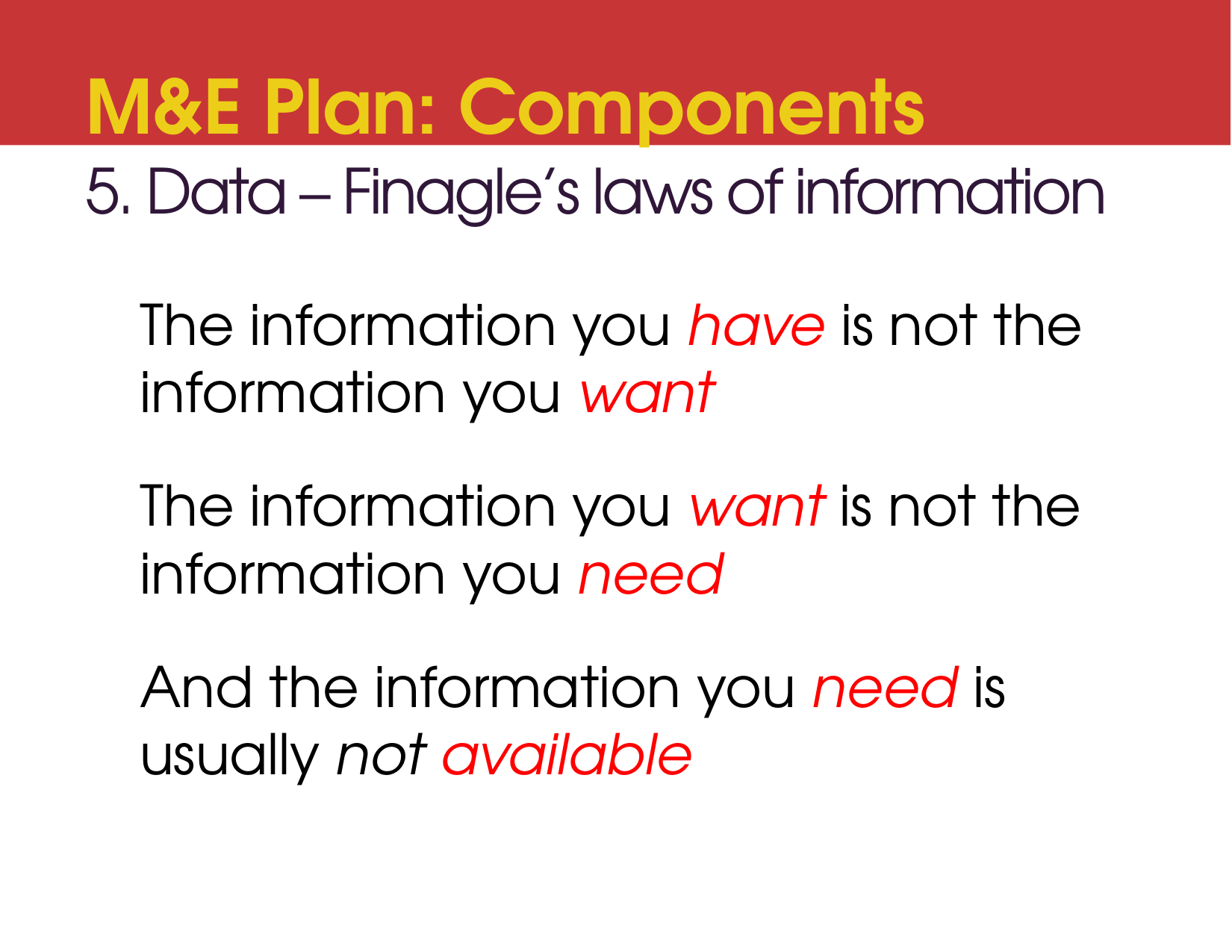

# M&E Plan: Components 5. Data – Finagle’s laws of information
The information you have is not the information you want
The information you want is not the information you need
And the information you need is usually not available